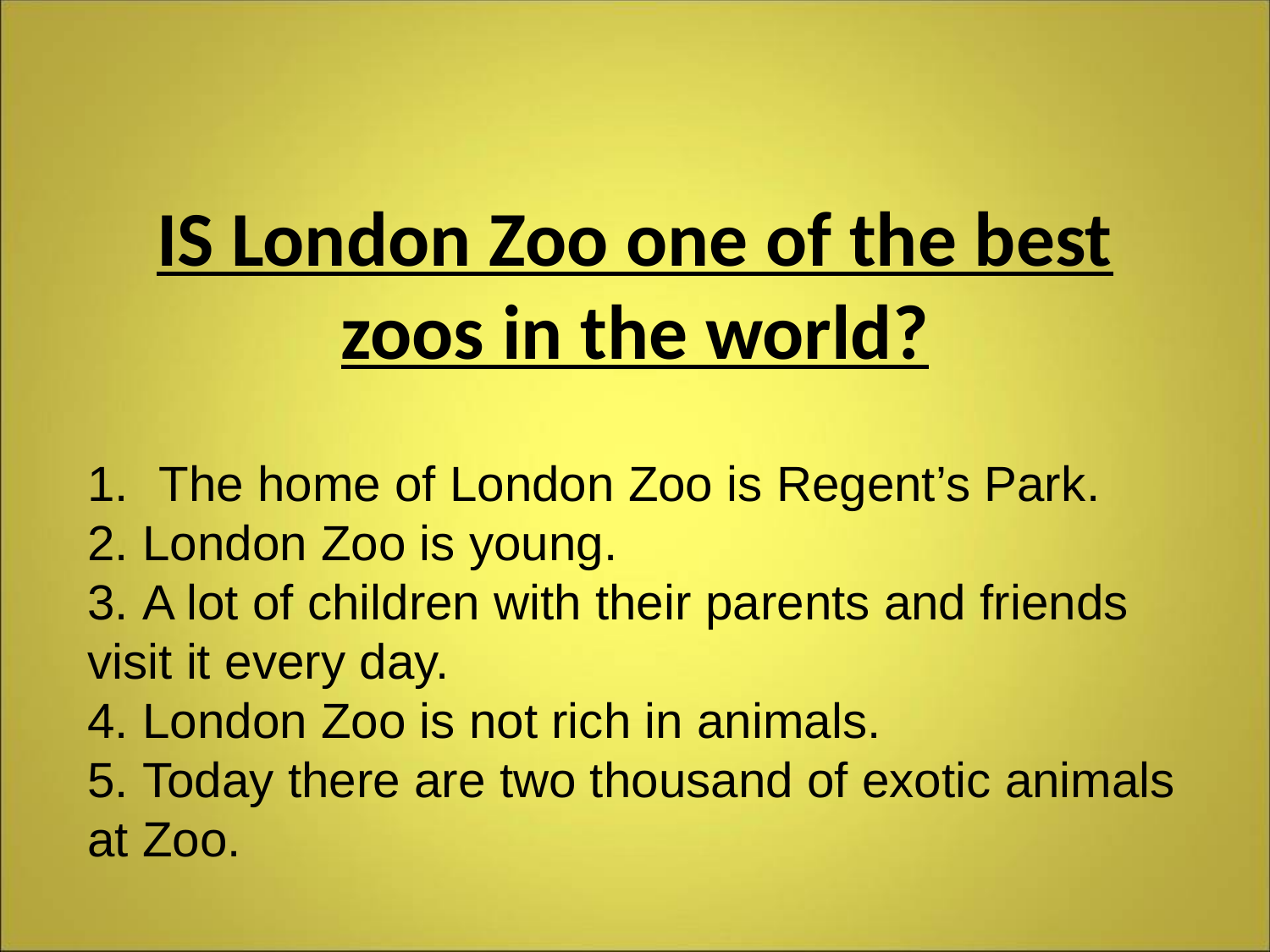

# IS London Zoo one of the best zoos in the world?
The home of London Zoo is Regent’s Park.
2. London Zoo is young.
3. A lot of children with their parents and friends visit it every day.
4. London Zoo is not rich in animals.
5. Today there are two thousand of exotic animals at Zoo.